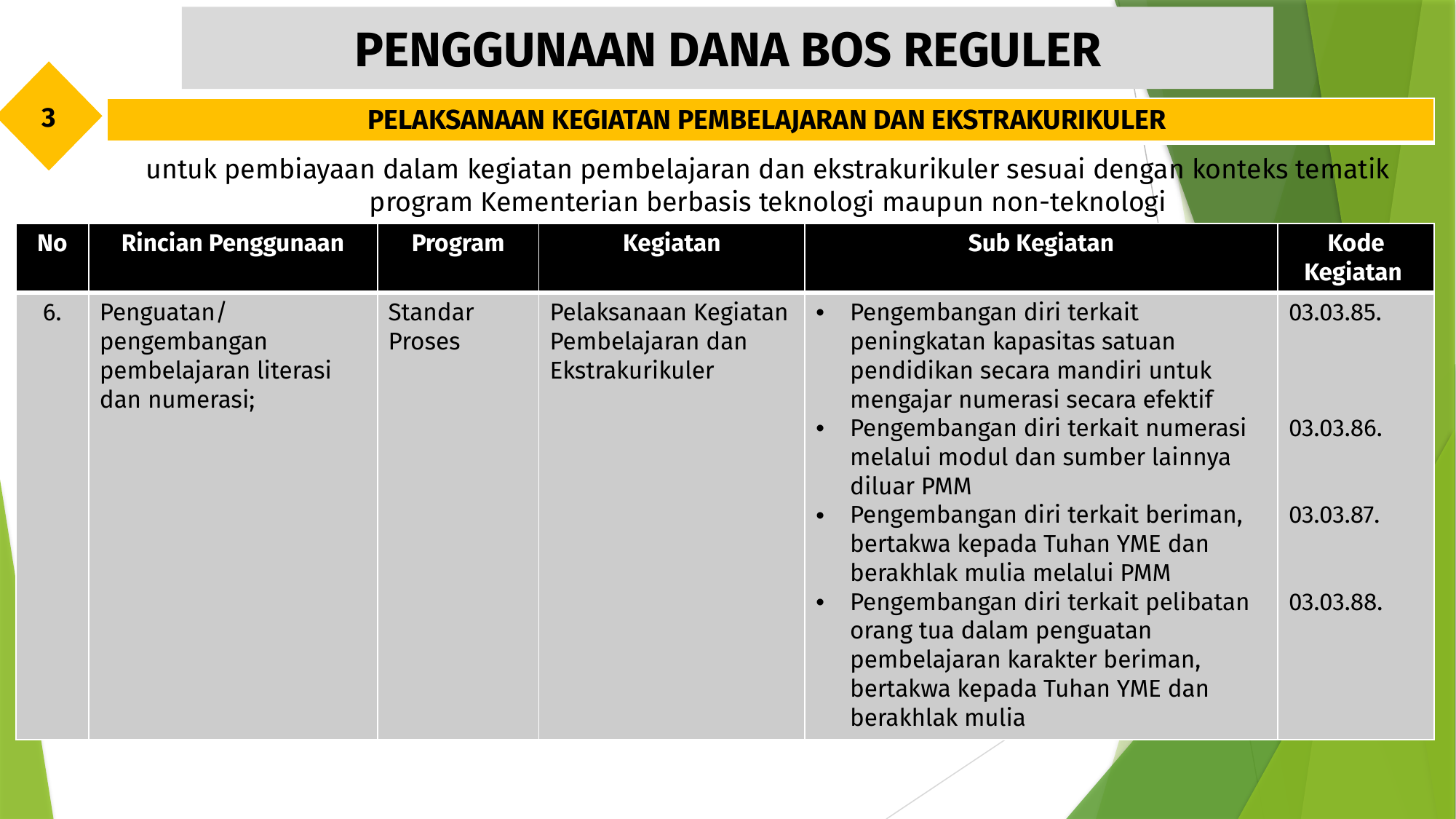

PENGGUNAAN DANA BOS REGULER
3
| PELAKSANAAN KEGIATAN PEMBELAJARAN DAN EKSTRAKURIKULER |
| --- |
untuk pembiayaan dalam kegiatan pembelajaran dan ekstrakurikuler sesuai dengan konteks tematik program Kementerian berbasis teknologi maupun non-teknologi
| No | Rincian Penggunaan | Program | Kegiatan | Sub Kegiatan | Kode Kegiatan |
| --- | --- | --- | --- | --- | --- |
| 6. | Penguatan/pengembangan pembelajaran literasi dan numerasi; | Standar Proses | Pelaksanaan Kegiatan Pembelajaran dan Ekstrakurikuler | Pengembangan diri terkait peningkatan kapasitas satuan pendidikan secara mandiri untuk mengajar numerasi secara efektif Pengembangan diri terkait numerasi melalui modul dan sumber lainnya diluar PMM Pengembangan diri terkait beriman, bertakwa kepada Tuhan YME dan berakhlak mulia melalui PMM Pengembangan diri terkait pelibatan orang tua dalam penguatan pembelajaran karakter beriman, bertakwa kepada Tuhan YME dan berakhlak mulia | 03.03.85. 03.03.86. 03.03.87. 03.03.88. |